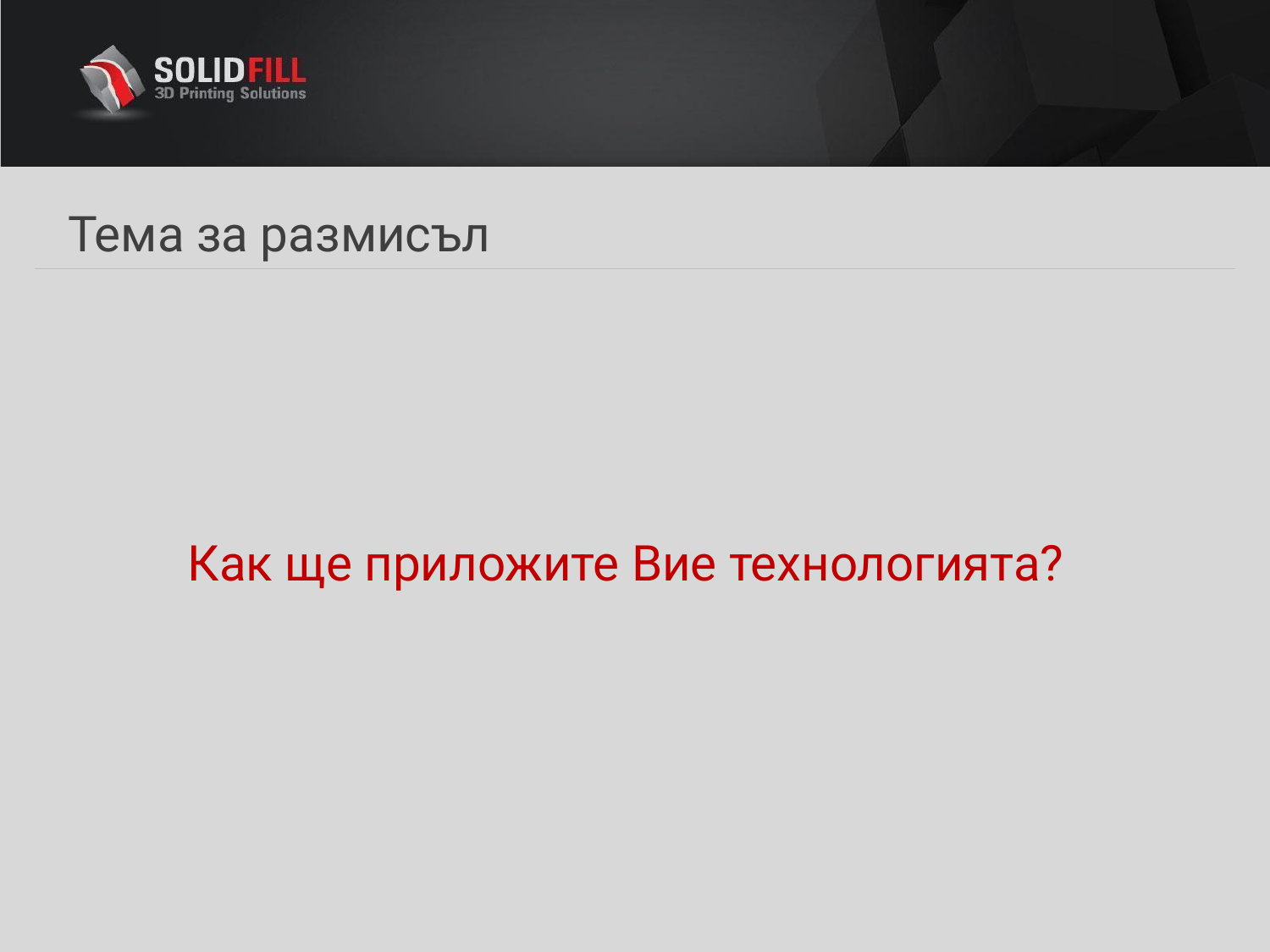

Тема за размисъл
Как ще приложите Вие технологията?